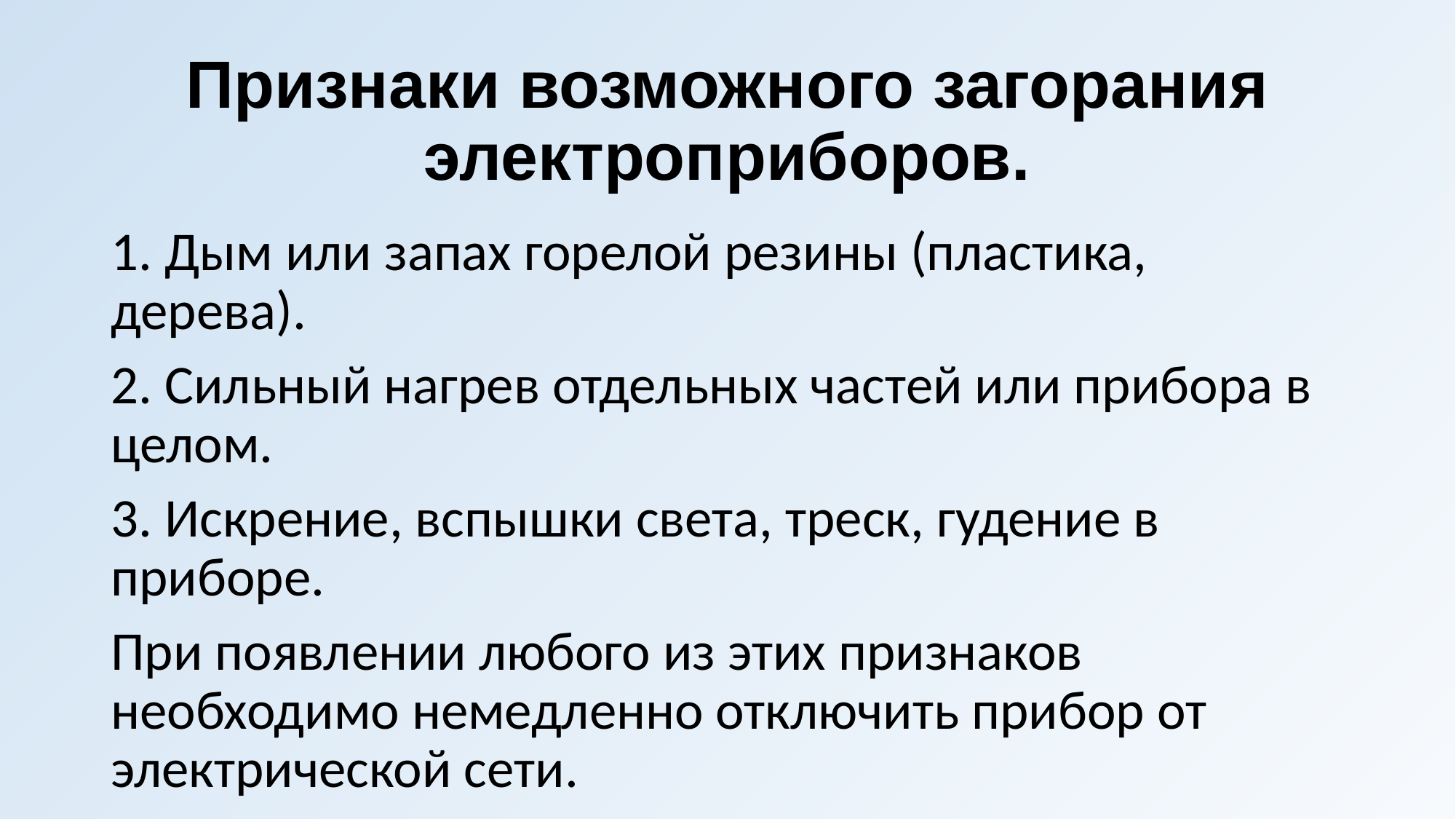

# Признаки возможного загорания электроприборов.
1. Дым или запах горелой резины (пластика, дерева).
2. Сильный нагрев отдельных частей или прибора в целом.
3. Искрение, вспышки света, треск, гудение в приборе.
При появлении любого из этих признаков необходимо немедленно отключить прибор от электрической сети.